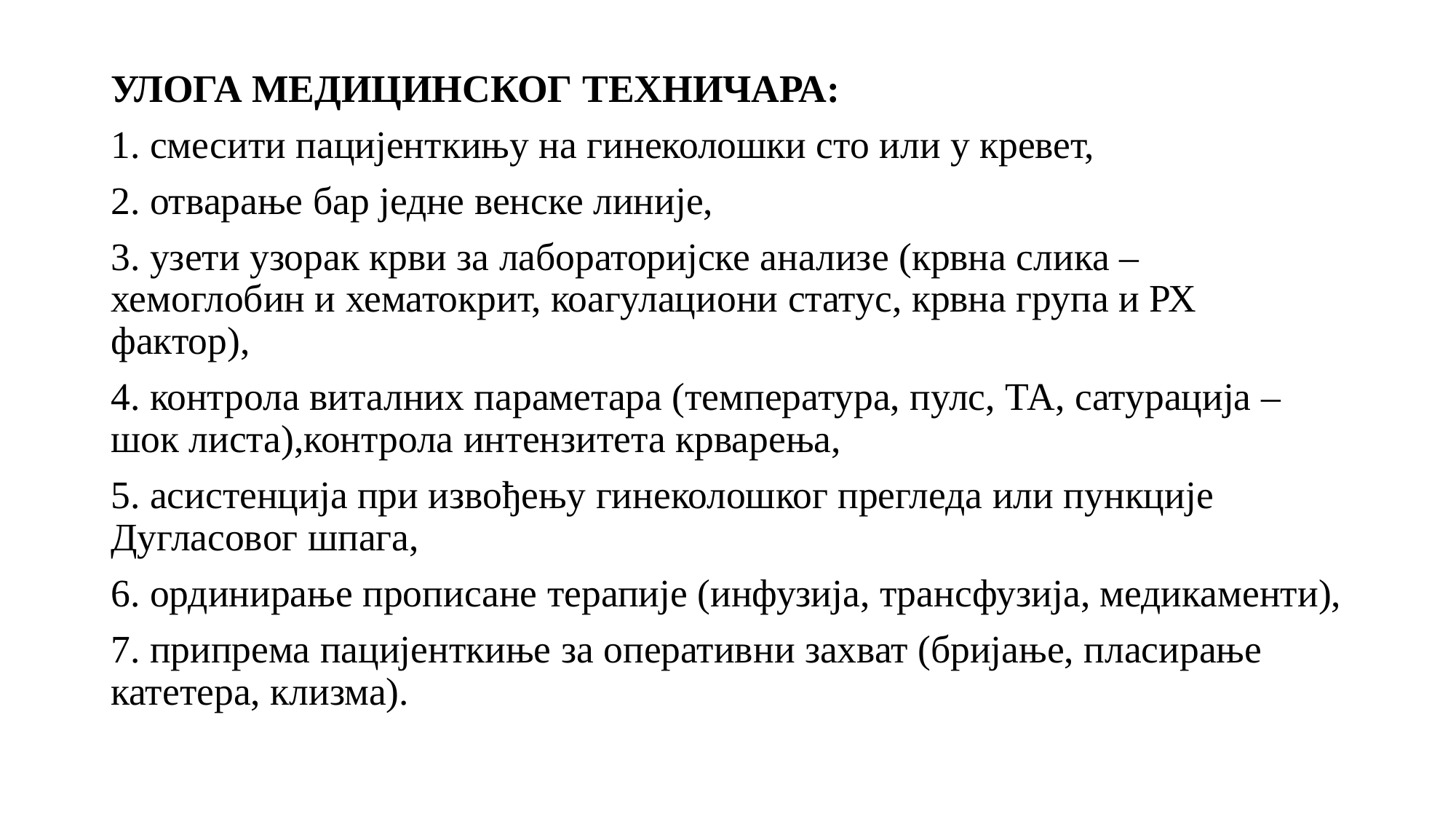

УЛОГА МЕДИЦИНСКОГ ТЕХНИЧАРА:
1. смесити пацијенткињу на гинеколошки сто или у кревет,
2. отварање бар једне венске линије,
3. узети узорак крви за лабораторијске анализе (крвна слика – хемоглобин и хематокрит, коагулациони статус, крвна група и РХ фактор),
4. контрола виталних параметара (температура, пулс, ТА, сатурација – шок листа),контрола интензитета крварења,
5. асистенција при извођењу гинеколошког прегледа или пункције Дугласовог шпага,
6. ординирање прописане терапије (инфузија, трансфузија, медикаменти),
7. припрема пацијенткиње за оперативни захват (бријање, пласирање катетера, клизма).